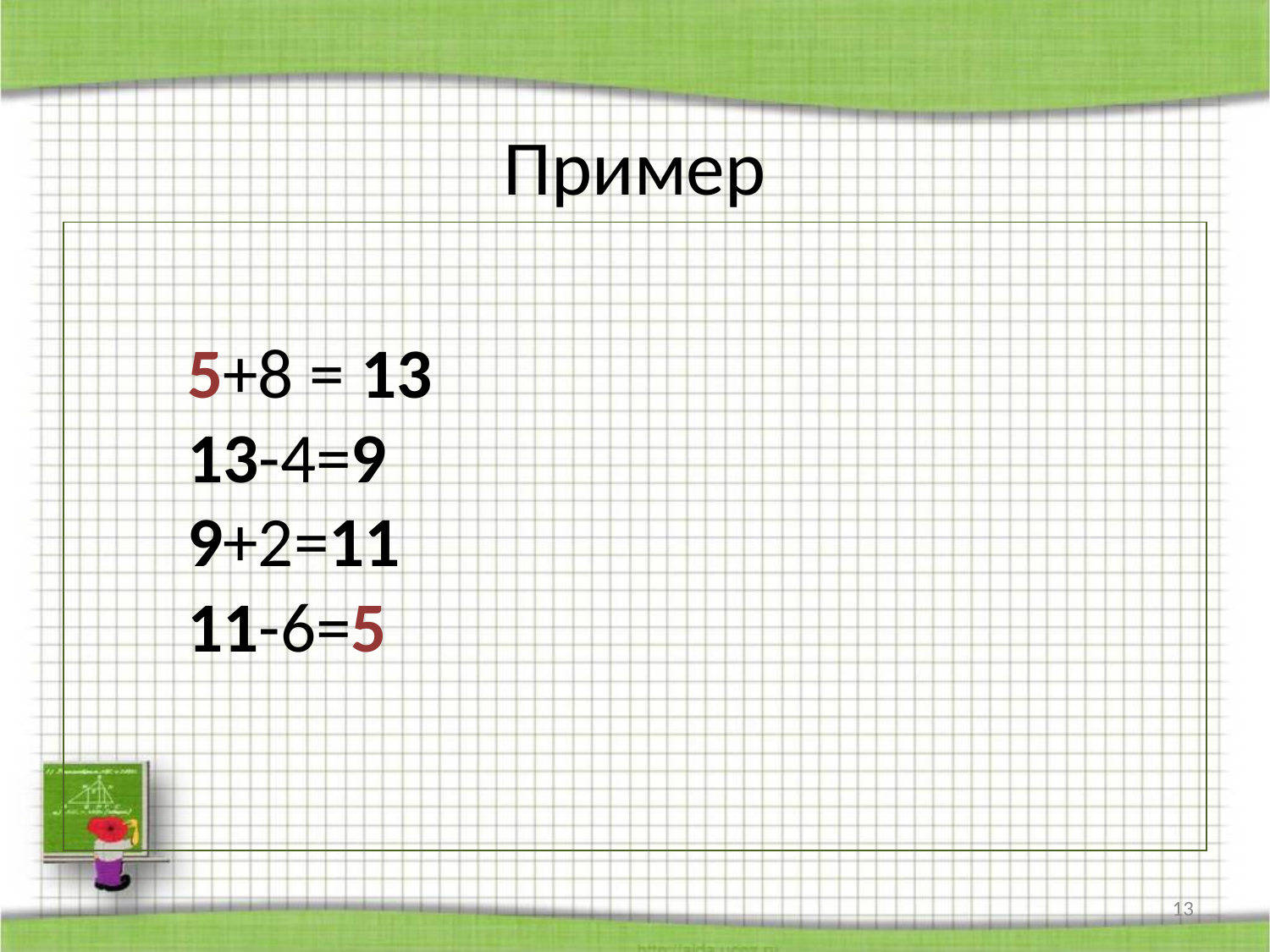

# Пример

       5+8 = 13
    13-4=9
    9+2=11
    11-6=5
13